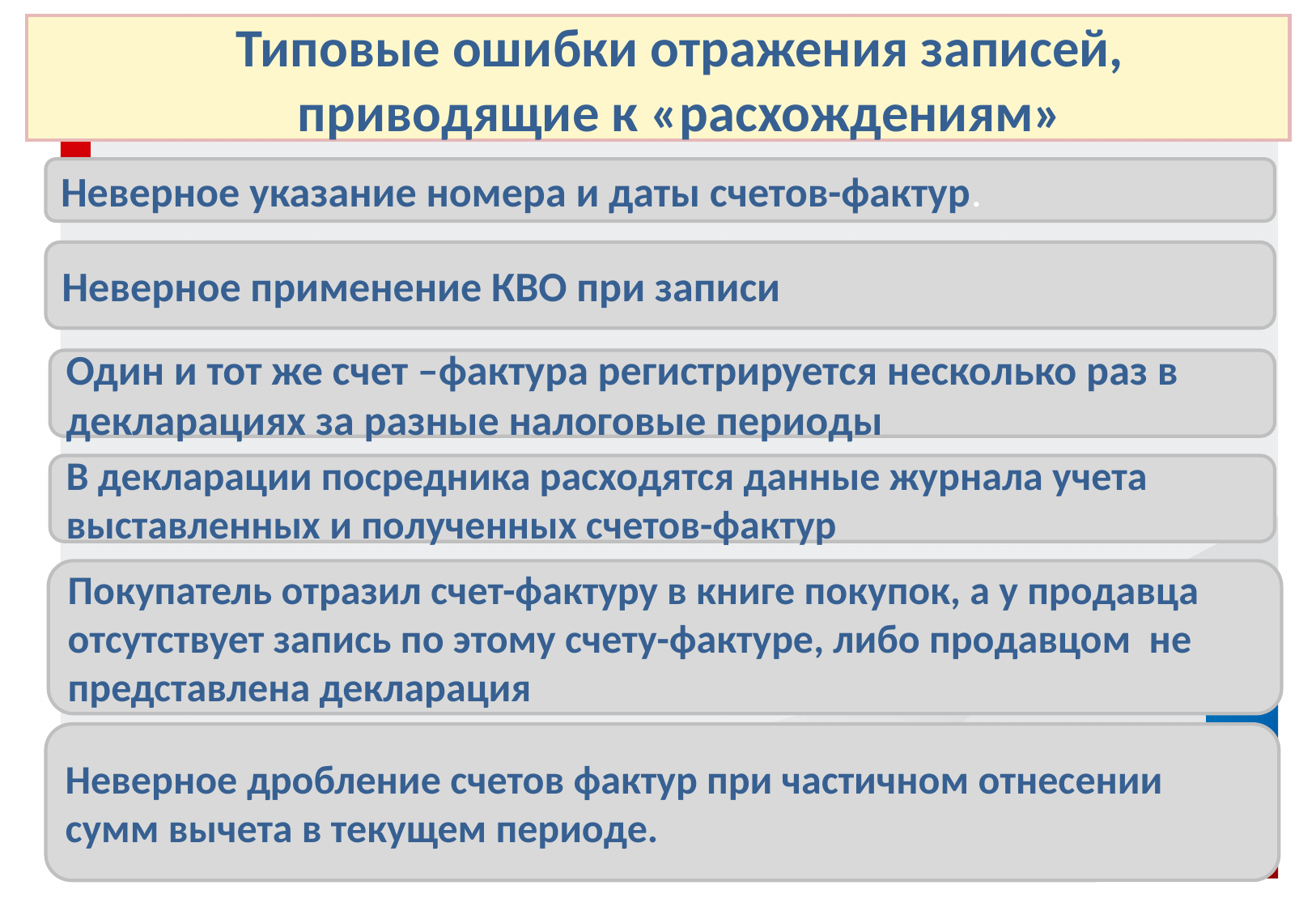

Типовые ошибки отражения записей, приводящие к «расхождениям»

Неверное указание номера и даты счетов-фактур.
Неверное применение КВО при записи
Один и тот же счет –фактура регистрируется несколько раз в декларациях за разные налоговые периоды
В декларации посредника расходятся данные журнала учета выставленных и полученных счетов-фактур
Покупатель отразил счет-фактуру в книге покупок, а у продавца отсутствует запись по этому счету-фактуре, либо продавцом  не представлена декларация
Неверное дробление счетов фактур при частичном отнесении сумм вычета в текущем периоде.

4